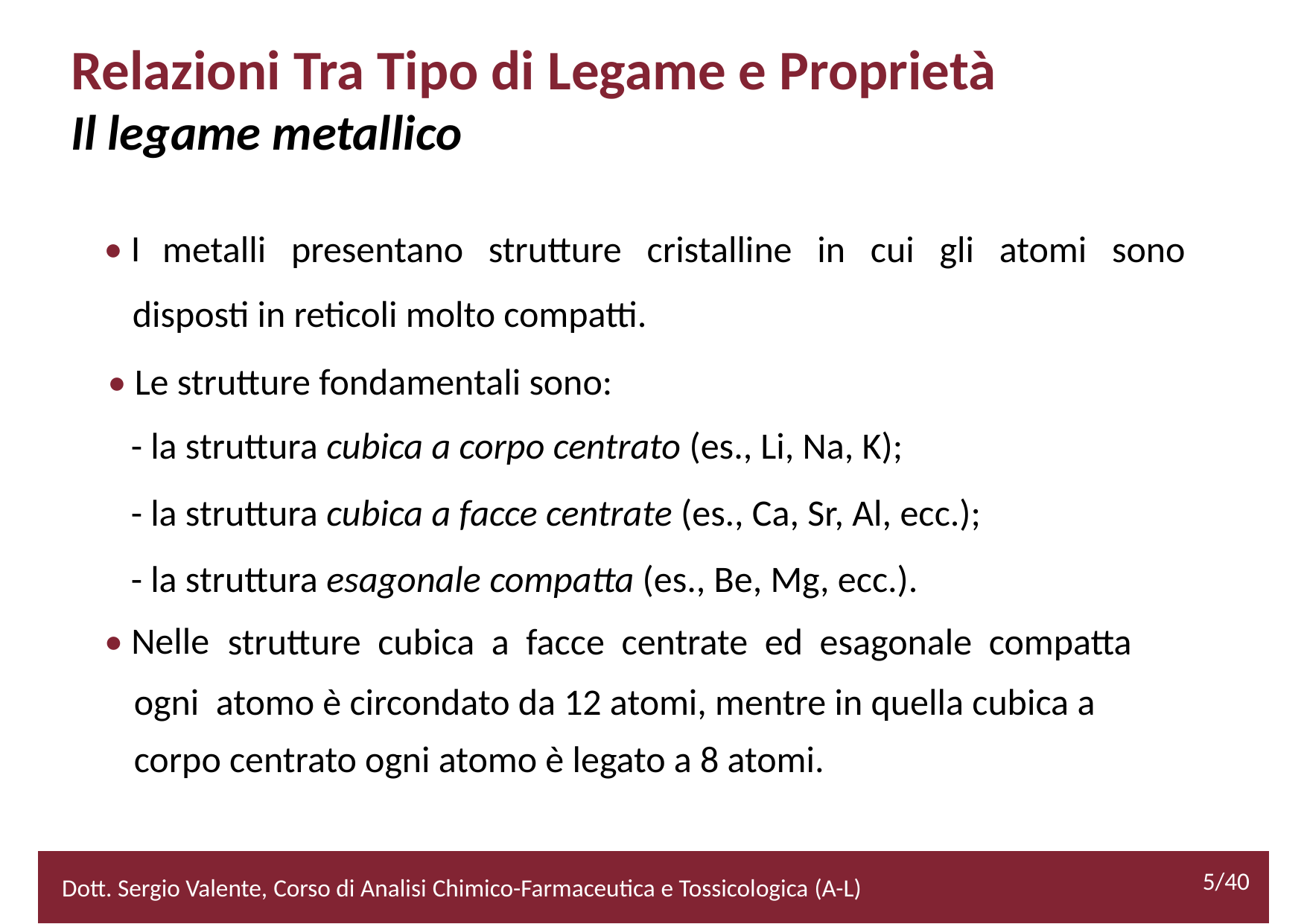

Relazioni Tra Tipo di Legame e Proprietà
Il legame metallico
• I
metalli   presentano   strutture   cristalline   in   cui   gli   atomi   sono
		disposti in reticoli molto compatti.

• Le strutture fondamentali sono:

	- la struttura cubica a corpo centrato (es., Li, Na, K);

	- la struttura cubica a facce centrate (es., Ca, Sr, Al, ecc.);

	- la struttura esagonale compatta (es., Be, Mg, ecc.).
• Nelle
strutture  cubica  a  facce  centrate  ed  esagonale  compatta
	ogni  atomo è circondato da 12 atomi, mentre in quella cubica a

	corpo centrato ogni atomo è legato a 8 atomi.

		5/40

5/40
2/52
Dott. Sergio Valente, Corso di Analisi Chimico-Farmaceutica e Tossicologica (A-L)